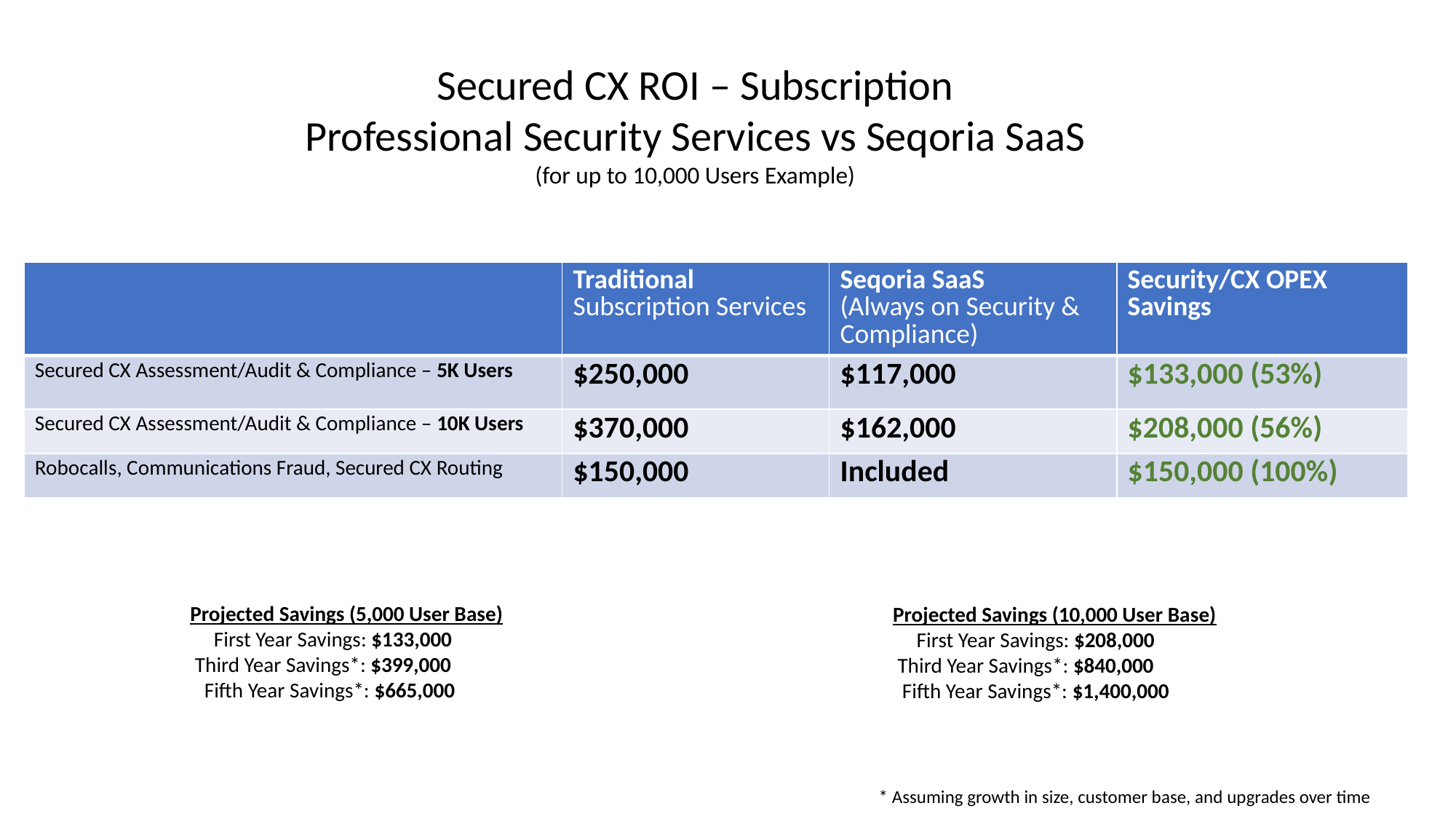

Secured CX ROI – Subscription
Professional Security Services vs Seqoria SaaS
(for up to 10,000 Users Example)
|  | Traditional Subscription Services | Seqoria SaaS (Always on Security & Compliance) | Security/CX OPEX Savings |
| --- | --- | --- | --- |
| Secured CX Assessment/Audit & Compliance – 5K Users | $250,000 | $117,000 | $133,000 (53%) |
| Secured CX Assessment/Audit & Compliance – 10K Users | $370,000 | $162,000 | $208,000 (56%) |
| Robocalls, Communications Fraud, Secured CX Routing | $150,000 | Included | $150,000 (100%) |
   Projected Savings (5,000 User Base)
        First Year Savings: $133,000
    Third Year Savings*: $399,000
      Fifth Year Savings*: $665,000
   Projected Savings (10,000 User Base)
        First Year Savings: $208,000
    Third Year Savings*: $840,000
     Fifth Year Savings*: $1,400,000
* Assuming growth in size, customer base, and upgrades over time